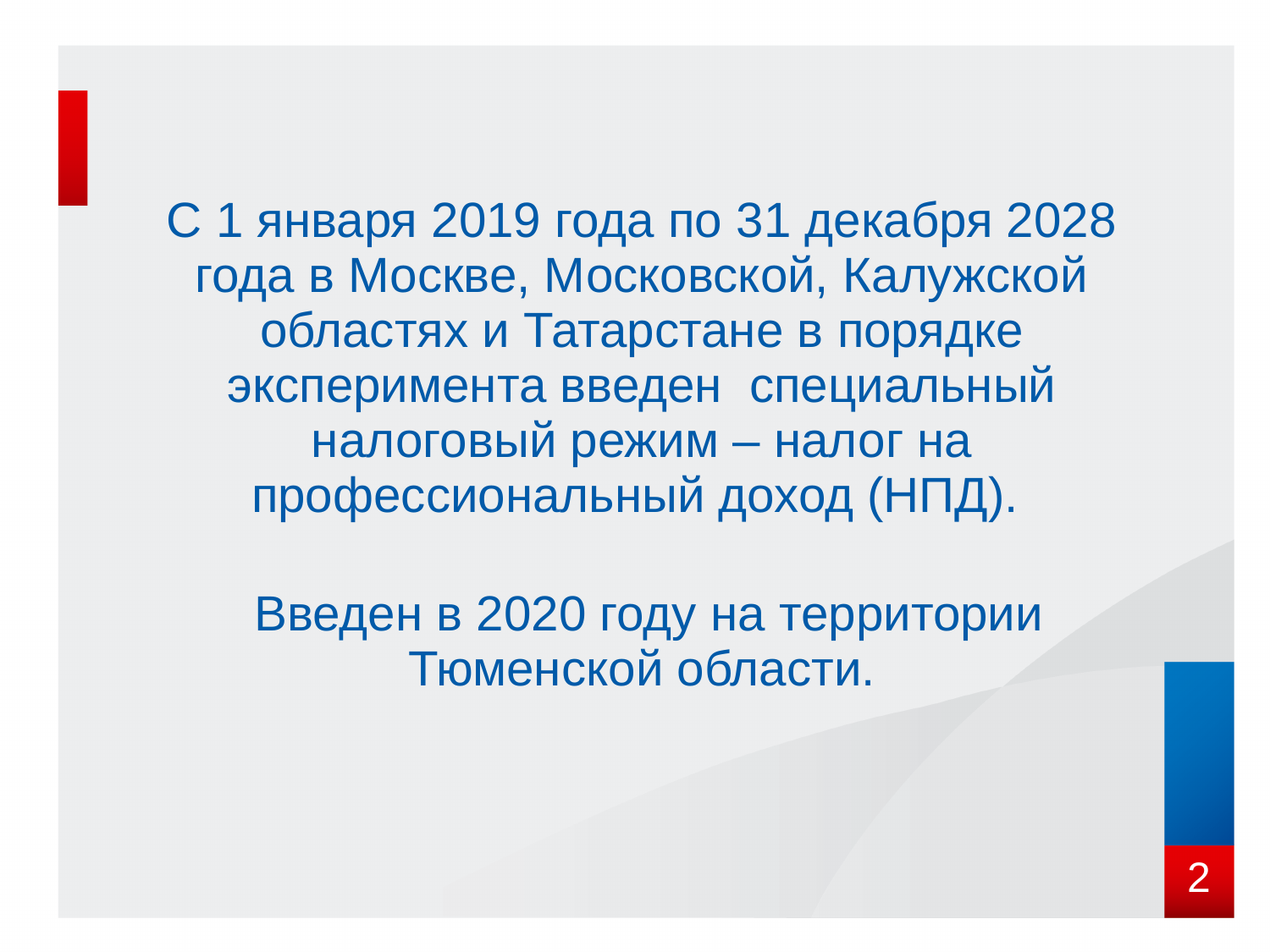

С 1 января 2019 года по 31 декабря 2028 года в Москве, Московской, Калужской областях и Татарстане в порядке эксперимента введен  специальный налоговый режим – налог на профессиональный доход (НПД).

 Введен в 2020 году на территории Тюменской области.

2